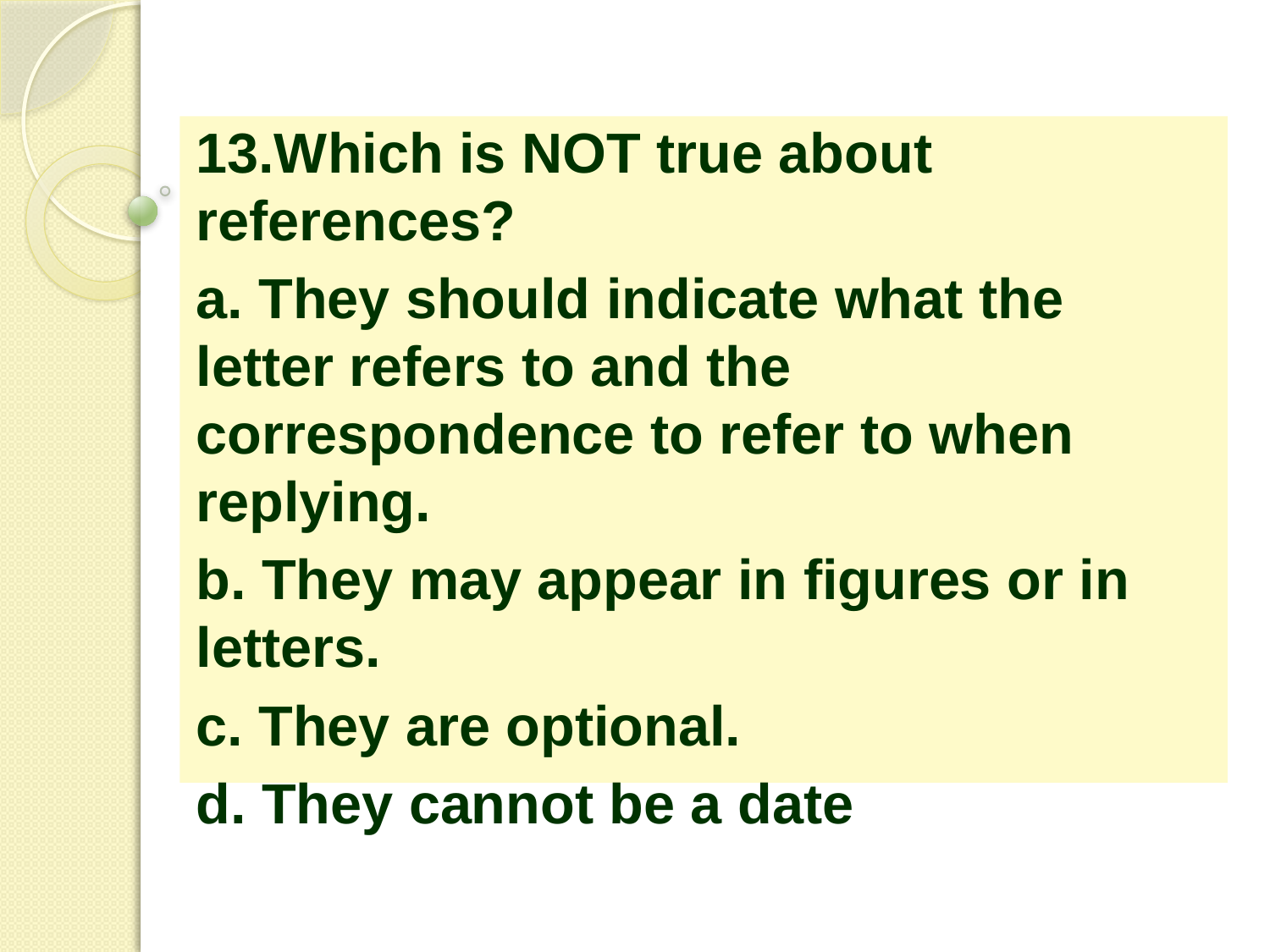

13.Which is NOT true about references?
a. They should indicate what the letter refers to and the correspondence to refer to when replying.
b. They may appear in figures or in letters.
c. They are optional.
d. They cannot be a date